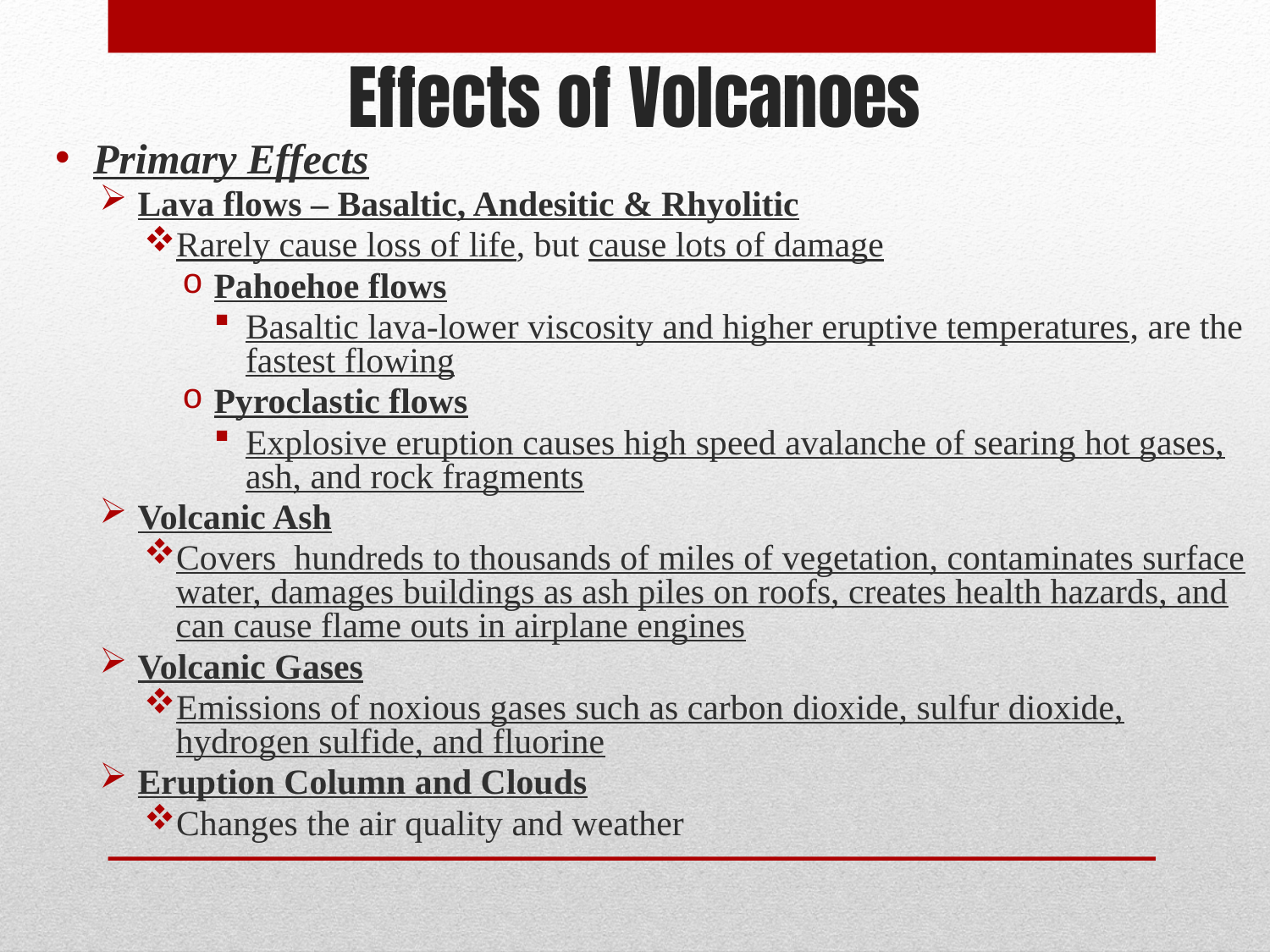

# Effects of Volcanoes
Primary Effects
Lava flows – Basaltic, Andesitic & Rhyolitic
Rarely cause loss of life, but cause lots of damage
Pahoehoe flows
Basaltic lava-lower viscosity and higher eruptive temperatures, are the fastest flowing
Pyroclastic flows
Explosive eruption causes high speed avalanche of searing hot gases, ash, and rock fragments
Volcanic Ash
Covers  hundreds to thousands of miles of vegetation, contaminates surface water, damages buildings as ash piles on roofs, creates health hazards, and can cause flame outs in airplane engines
Volcanic Gases
Emissions of noxious gases such as carbon dioxide, sulfur dioxide, hydrogen sulfide, and fluorine
Eruption Column and Clouds
Changes the air quality and weather